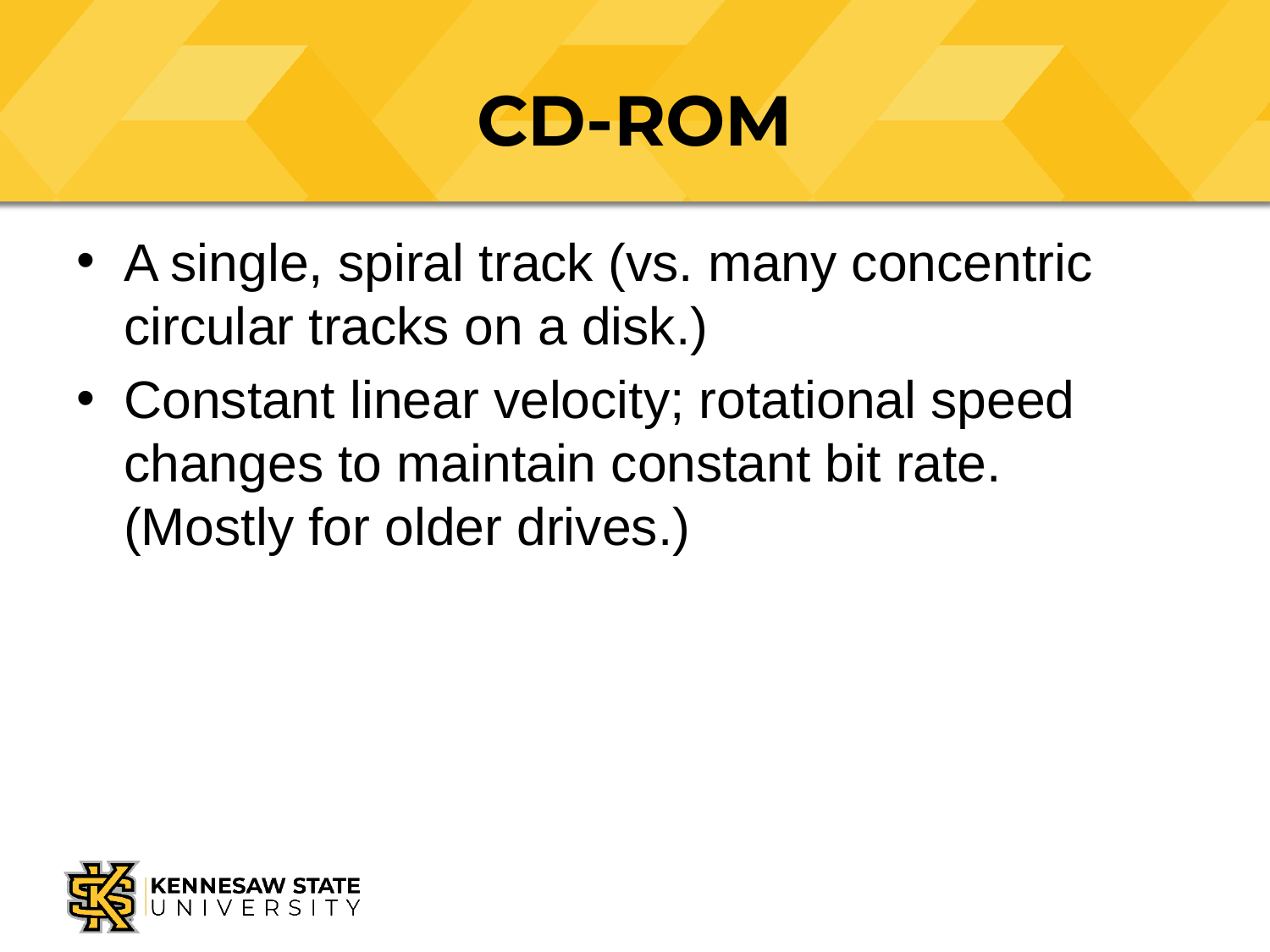

# CD-ROM
A single, spiral track (vs. many concentric circular tracks on a disk.)
Constant linear velocity; rotational speed changes to maintain constant bit rate.  (Mostly for older drives.)